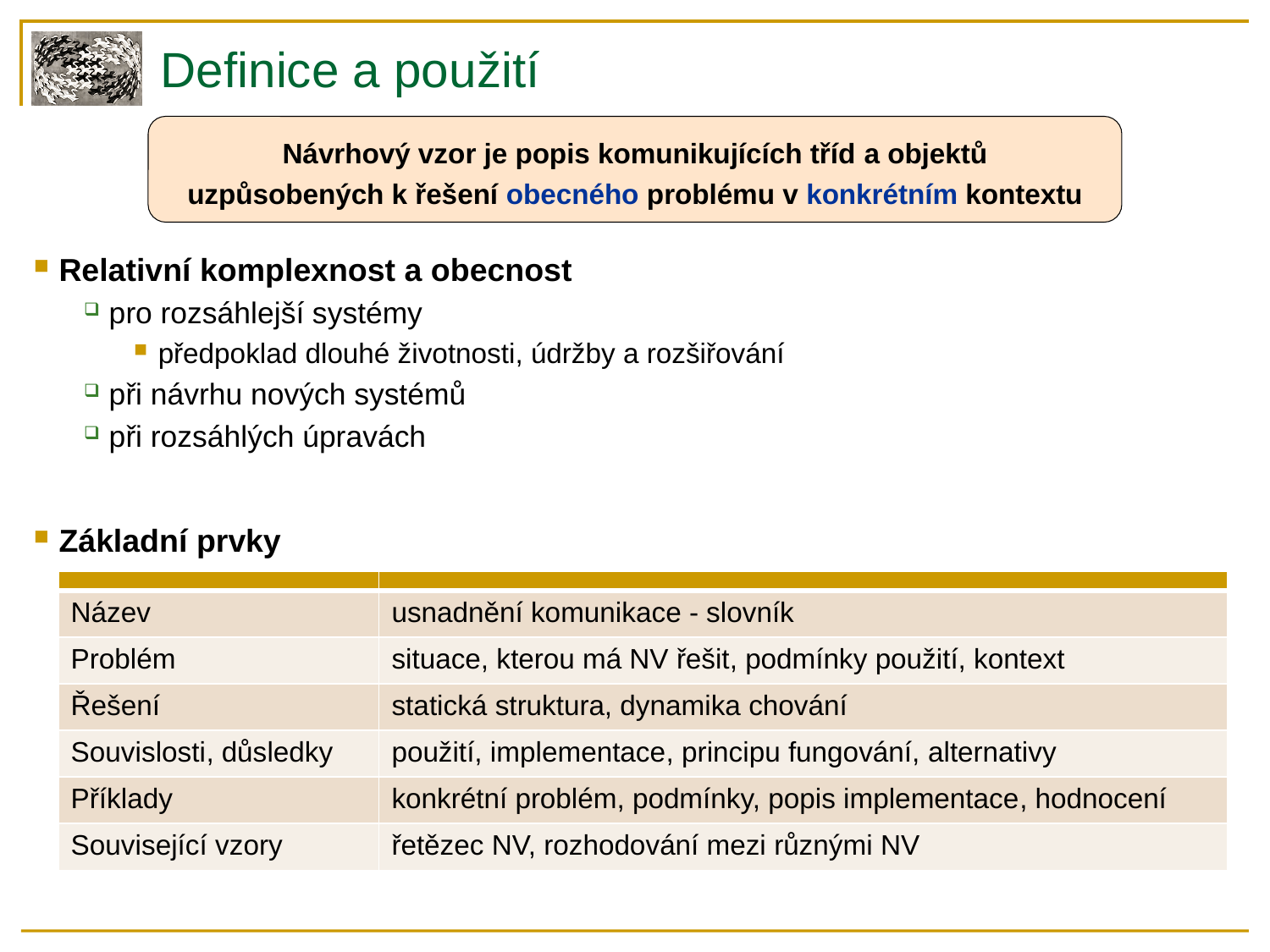

# Definice a použití
Návrhový vzor je popis komunikujících tříd a objektů
uzpůsobených k řešení obecného problému v konkrétním kontextu
Relativní komplexnost a obecnost
pro rozsáhlejší systémy
předpoklad dlouhé životnosti, údržby a rozšiřování
při návrhu nových systémů
při rozsáhlých úpravách

Základní prvky
|  |  |
| --- | --- |
| Název | usnadnění komunikace - slovník |
| Problém | situace, kterou má NV řešit, podmínky použití, kontext |
| Řešení | statická struktura, dynamika chování |
| Souvislosti, důsledky | použití, implementace, principu fungování, alternativy |
| Příklady | konkrétní problém, podmínky, popis implementace, hodnocení |
| Související vzory | řetězec NV, rozhodování mezi různými NV |